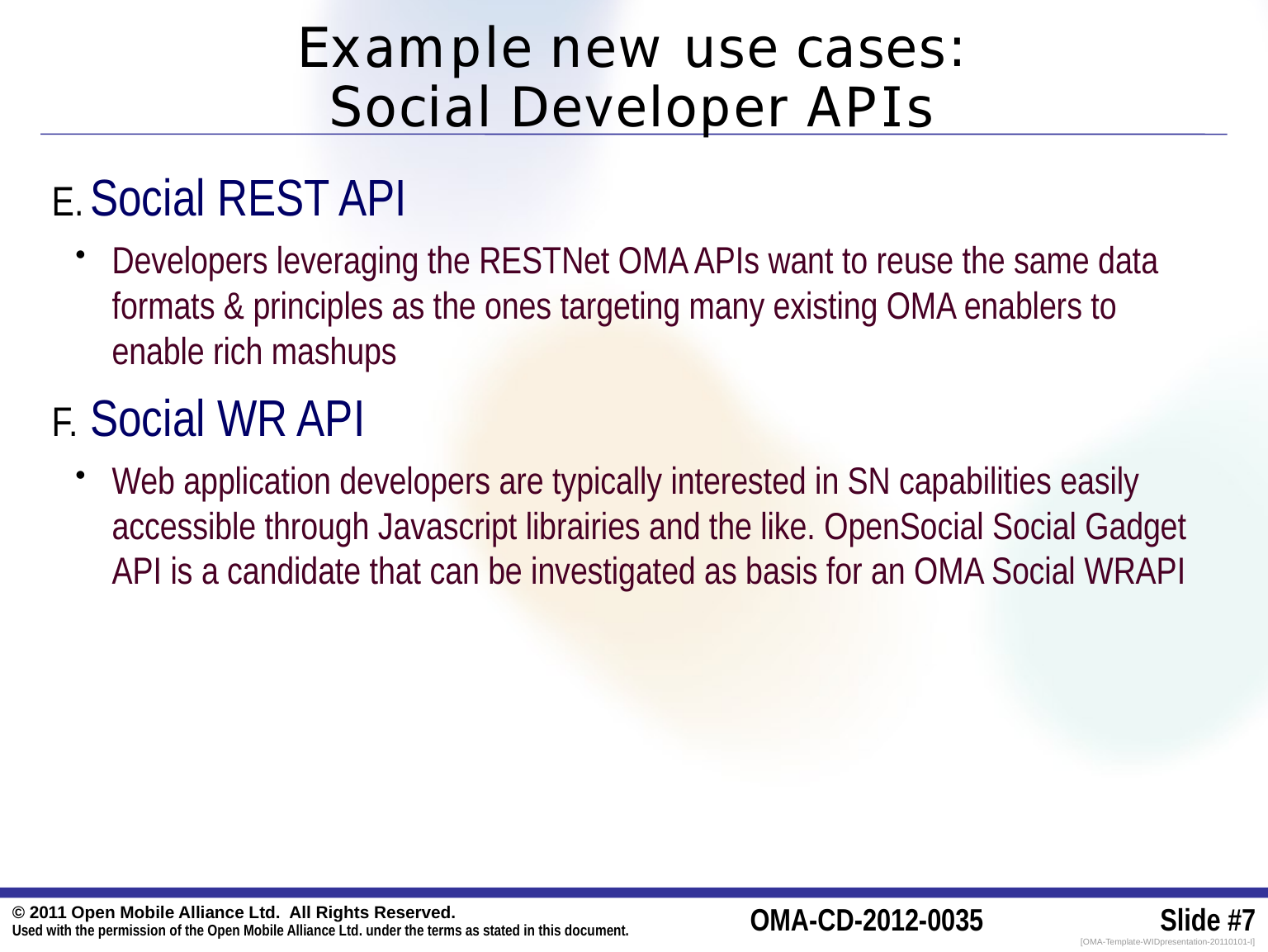

# Example new use cases: Social Developer APIs
Social REST API
Developers leveraging the RESTNet OMA APIs want to reuse the same data formats & principles as the ones targeting many existing OMA enablers to enable rich mashups
Social WR API
Web application developers are typically interested in SN capabilities easily accessible through Javascript librairies and the like. OpenSocial Social Gadget API is a candidate that can be investigated as basis for an OMA Social WRAPI